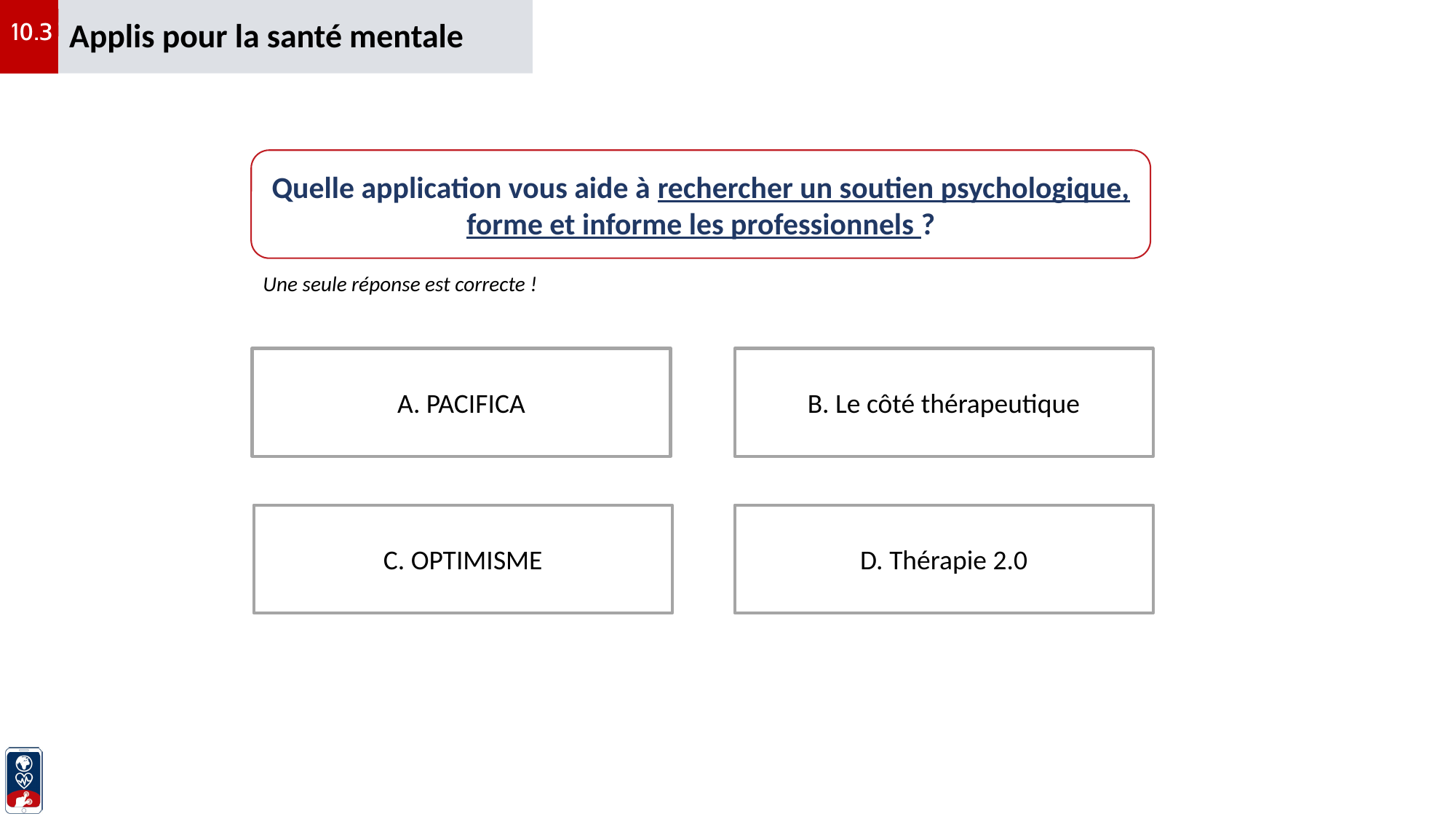

Applis pour la santé mentale

10.3
Quelle application vous aide à rechercher un soutien psychologique, forme et informe les professionnels ?
Une seule réponse est correcte !
A. PACIFICA
B. Le côté thérapeutique
C. OPTIMISME
D. Thérapie 2.0